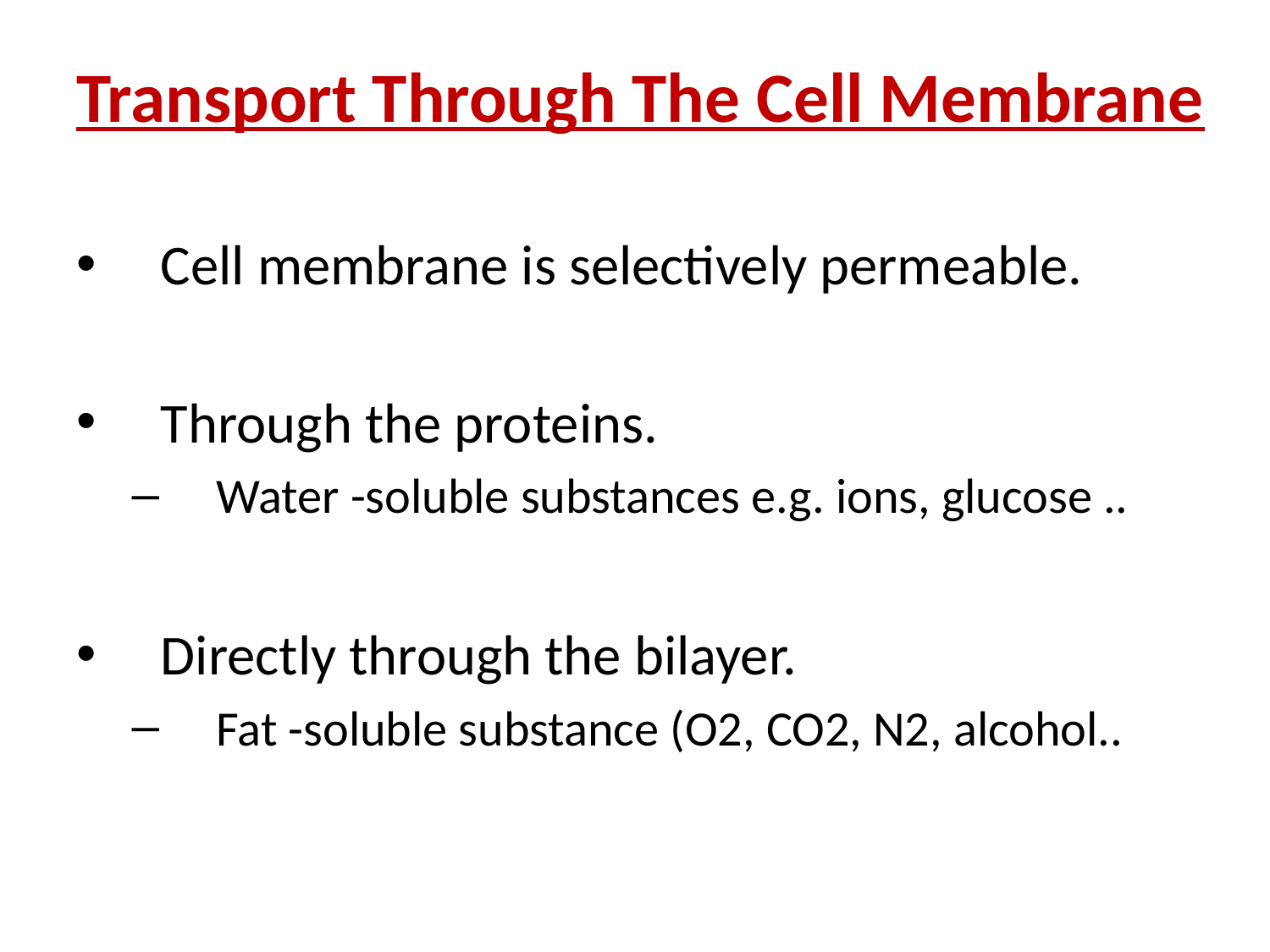

# Transport Through The Cell Membrane
Cell membrane is selectively permeable.

Through the proteins.
Water -soluble substances e.g. ions, glucose ..

Directly through the bilayer.
Fat -soluble substance (O2, CO2, N2, alcohol..